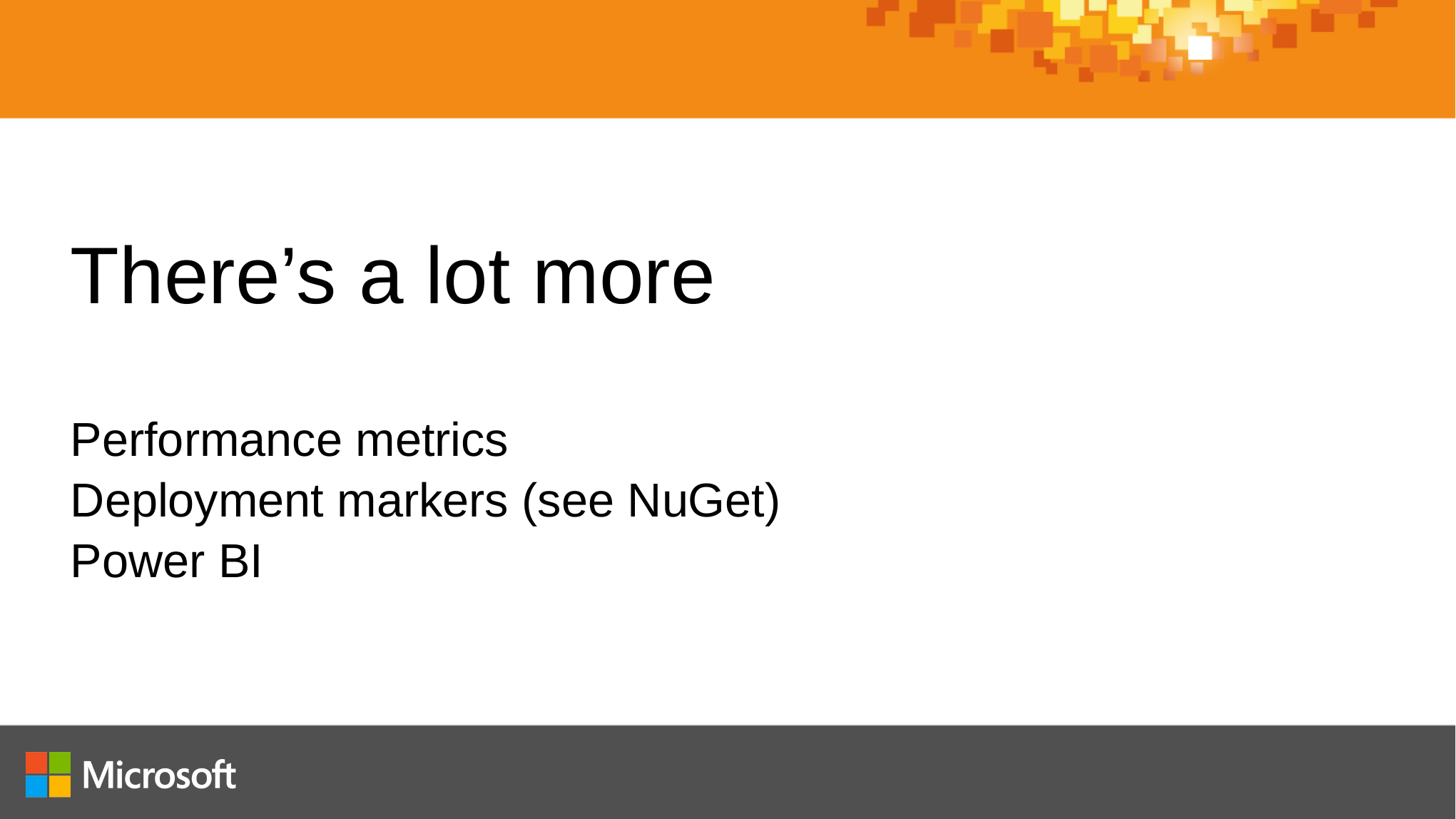

There’s a lot more
Performance metrics
Deployment markers (see NuGet)
Power BI